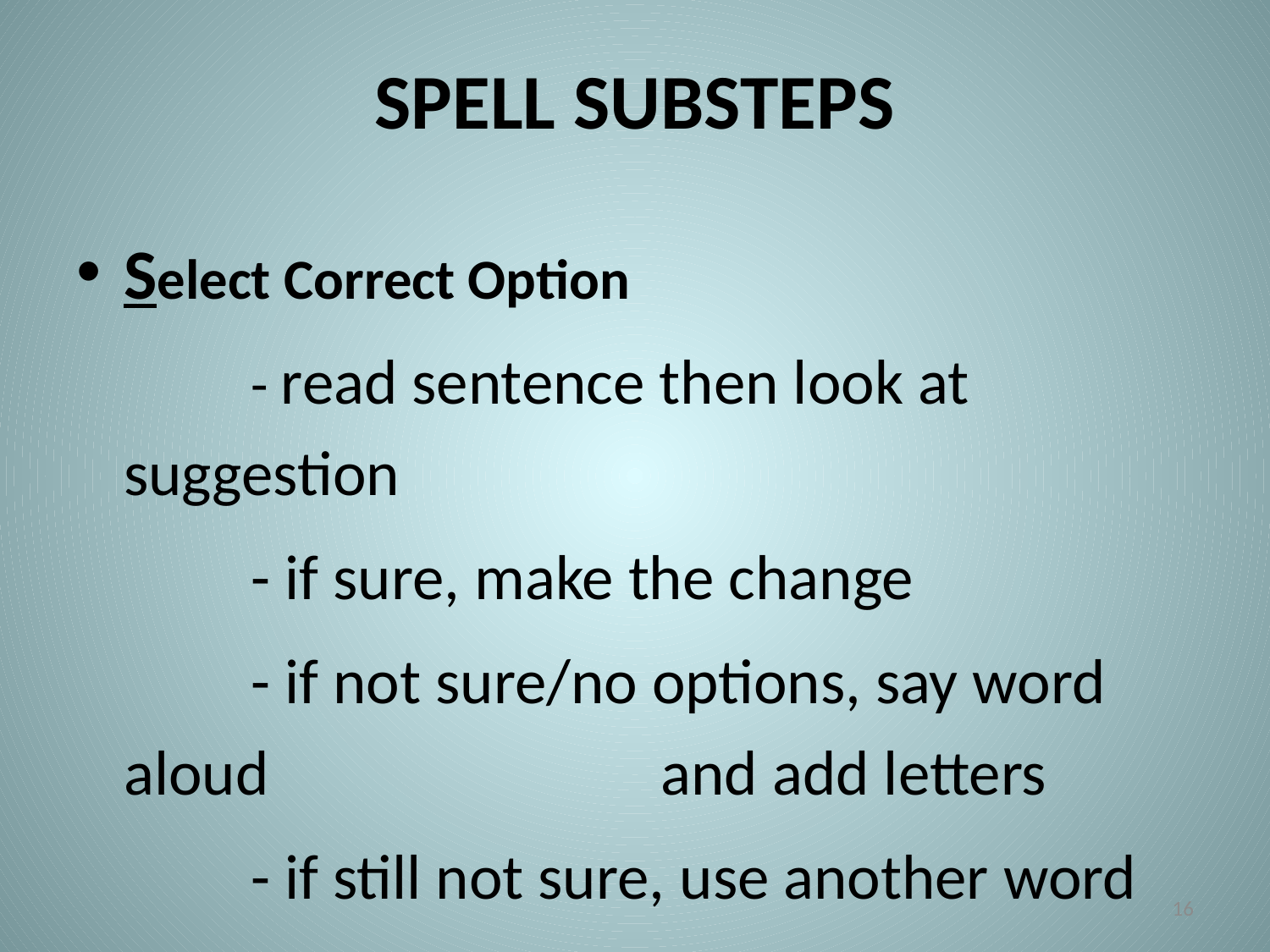

# SPELL SUBSTEPS
Select Correct Option
		- read sentence then look at suggestion
		- if sure, make the change
		- if not sure/no options, say word aloud 			  and add letters
	 	- if still not sure, use another word
16